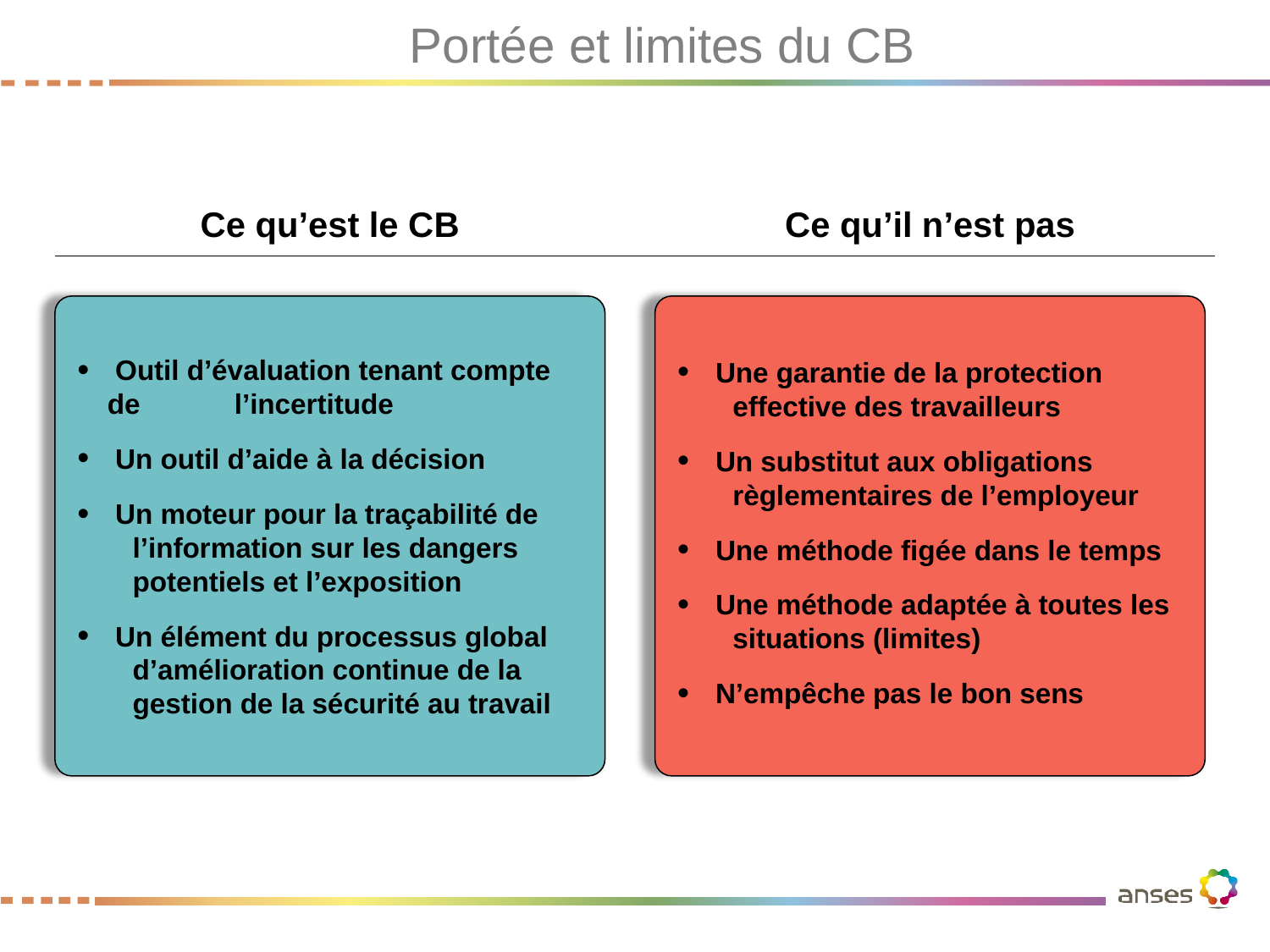

Portée et limites du CB
Ce qu’est le CB
Ce qu’il n’est pas

 Outil d’évaluation tenant compte de 	l’incertitude
 Un outil d’aide à la décision
 Un moteur pour la traçabilité de 	l’information sur les dangers 	potentiels et l’exposition
 Un élément du processus global 	d’amélioration continue de la 	gestion de la sécurité au travail

 Une garantie de la protection 	effective des travailleurs
 Un substitut aux obligations 	règlementaires de l’employeur
 Une méthode figée dans le temps
 Une méthode adaptée à toutes les 	situations (limites)
 N’empêche pas le bon sens